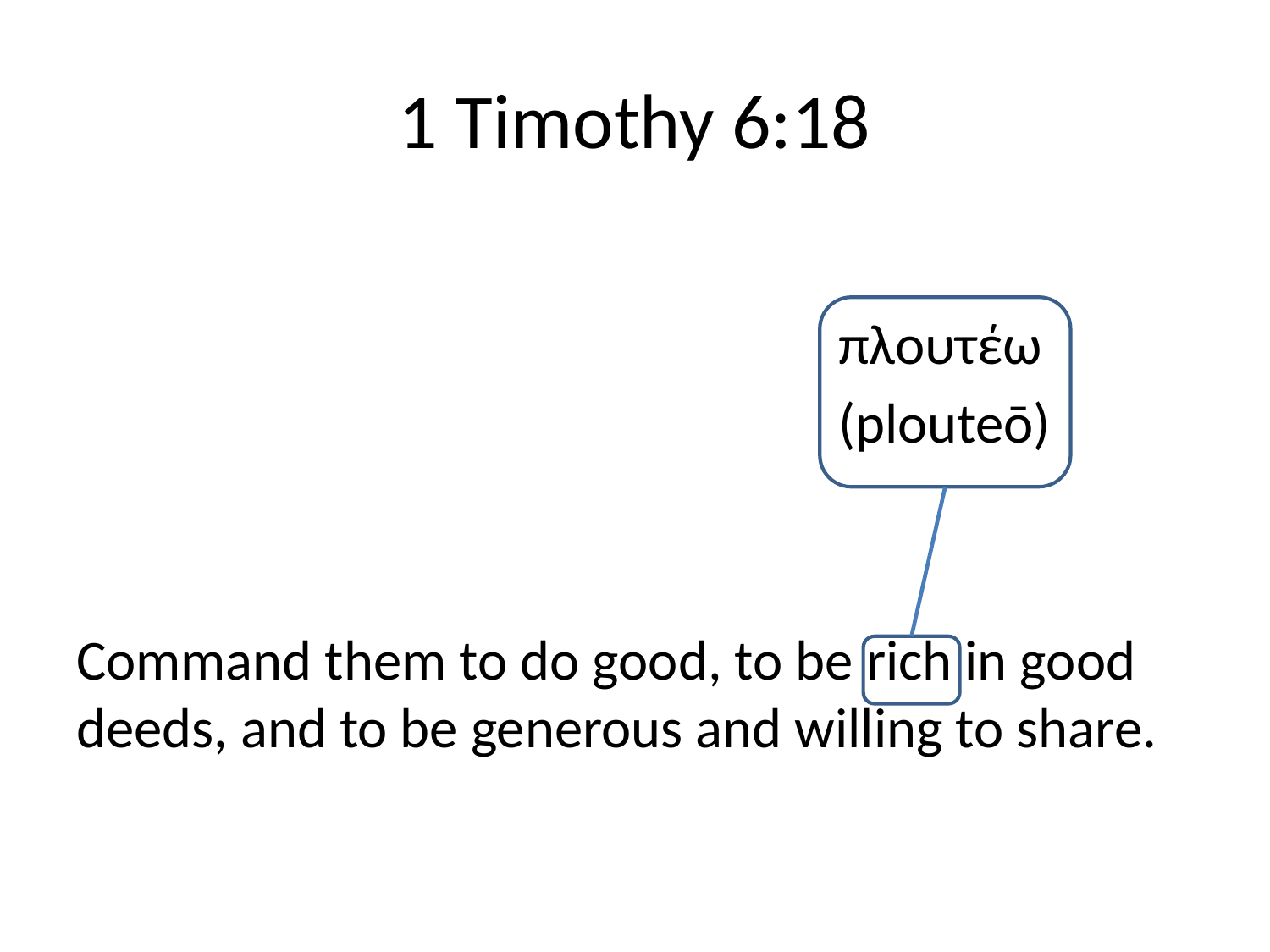

# 1 Timothy 6:18

						πλουτέω
						(plouteō)

Command them to do good, to be rich in good deeds, and to be generous and willing to share.